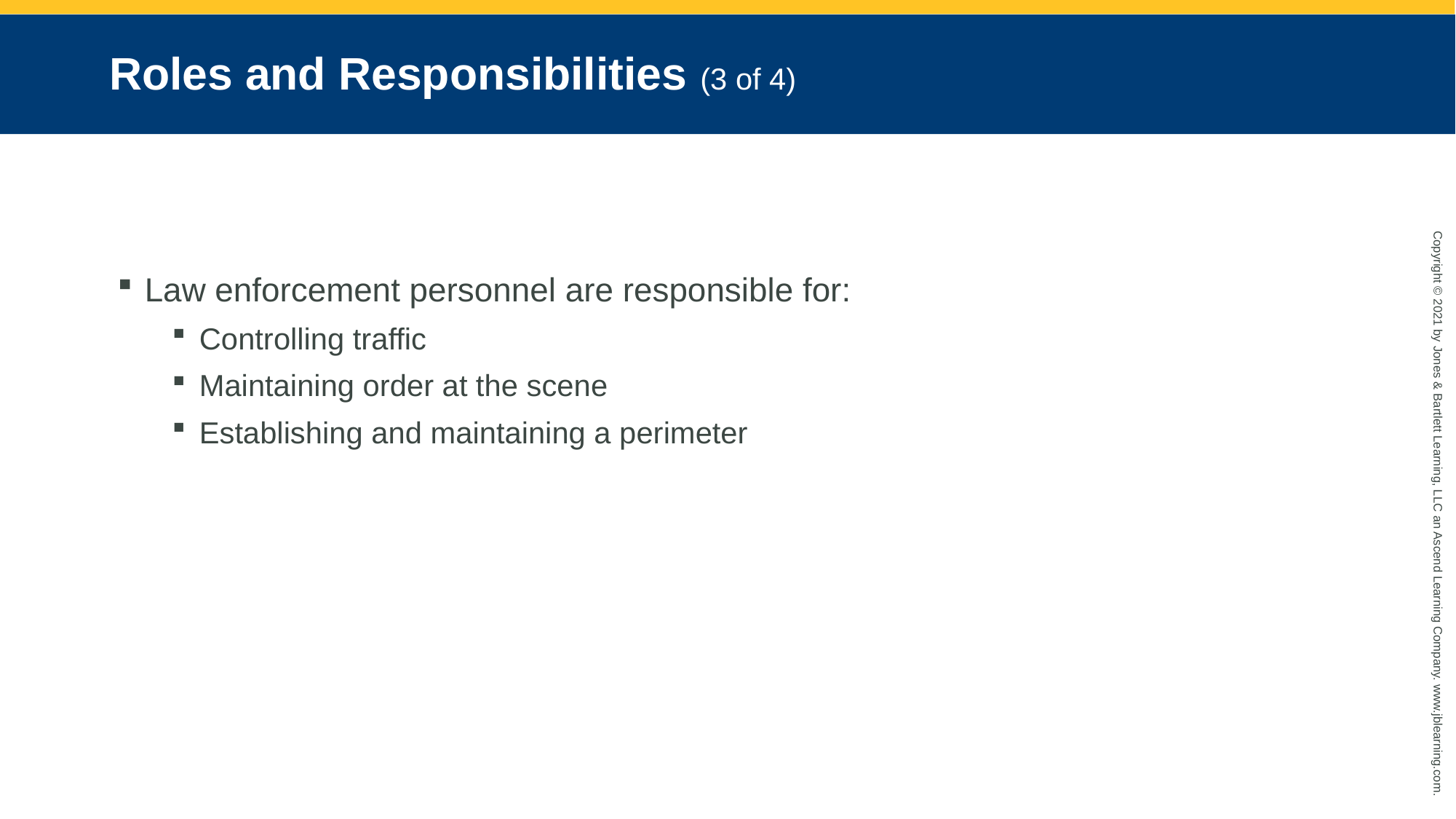

# Roles and Responsibilities (3 of 4)
Law enforcement personnel are responsible for:
Controlling traffic
Maintaining order at the scene
Establishing and maintaining a perimeter